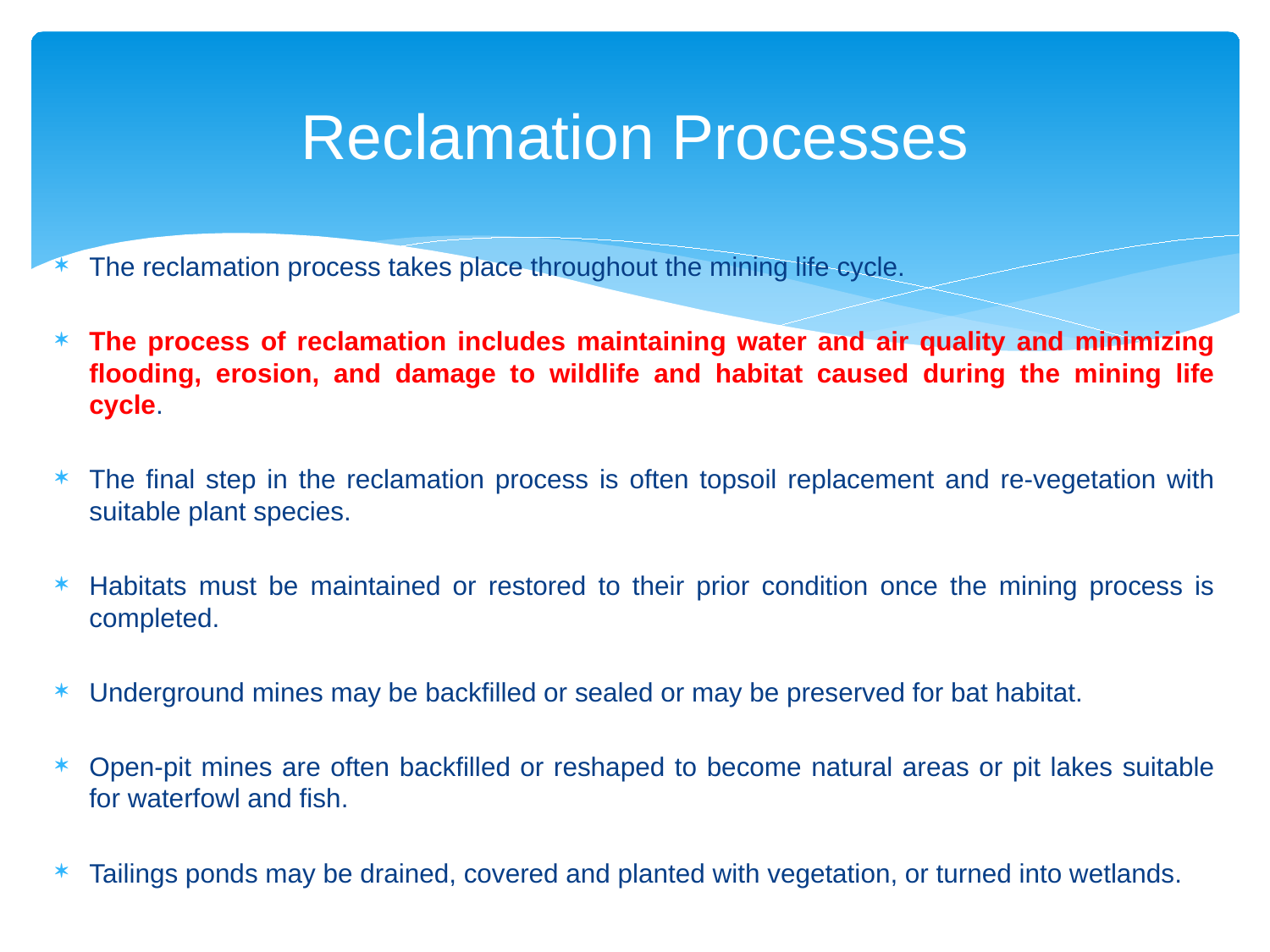

# Reclamation Processes
The reclamation process takes place throughout the mining life cycle.

The process of reclamation includes maintaining water and air quality and minimizing flooding, erosion, and damage to wildlife and habitat caused during the mining life cycle.

The final step in the reclamation process is often topsoil replacement and re-vegetation with suitable plant species.

Habitats must be maintained or restored to their prior condition once the mining process is completed.

Underground mines may be backfilled or sealed or may be preserved for bat habitat.

Open-pit mines are often backfilled or reshaped to become natural areas or pit lakes suitable for waterfowl and fish.

Tailings ponds may be drained, covered and planted with vegetation, or turned into wetlands.